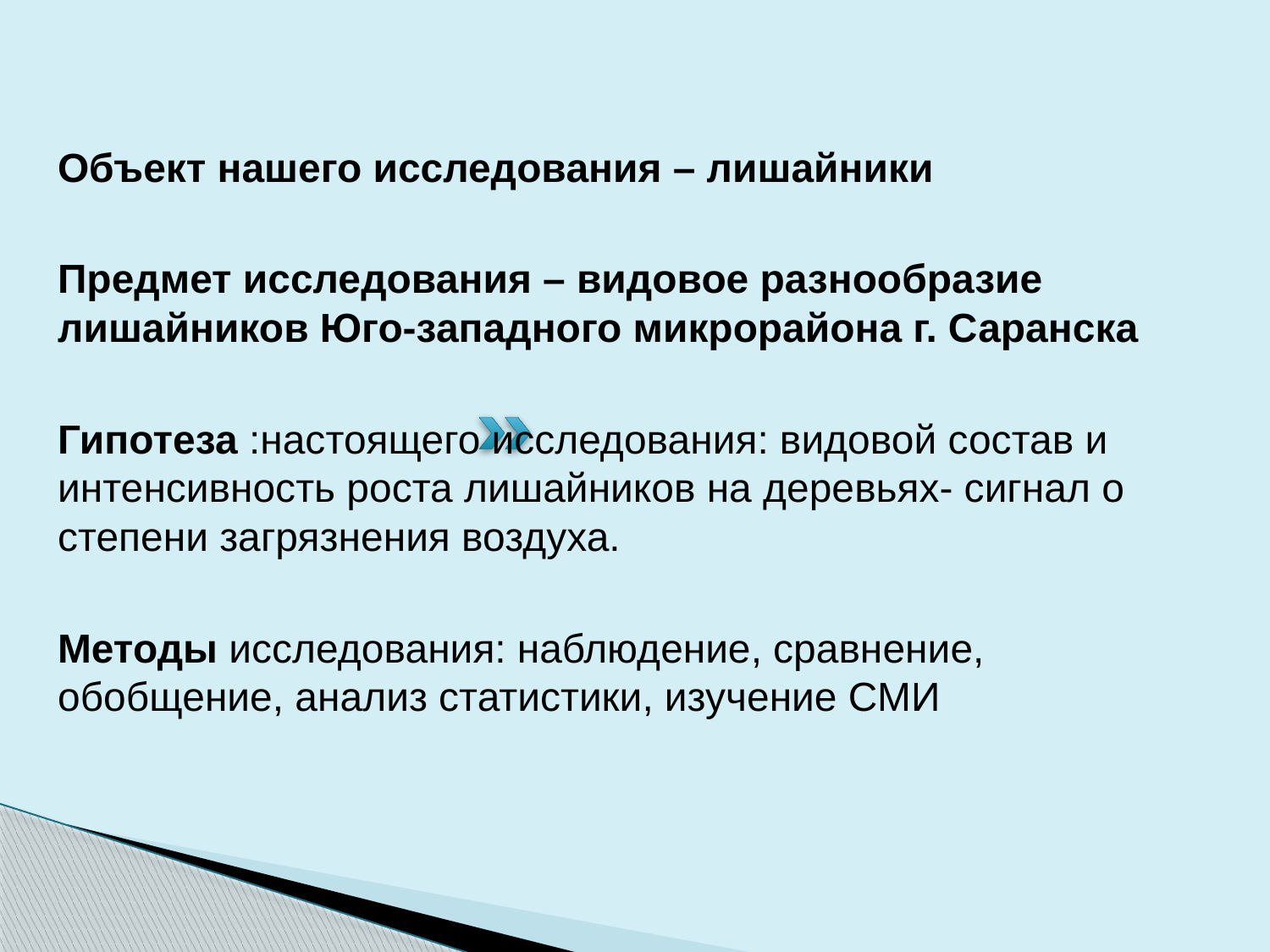

Объект нашего исследования – лишайники

Предмет исследования – видовое разнообразие лишайников Юго-западного микрорайона г. Саранска

Гипотеза :настоящего исследования: видовой состав и интенсивность роста лишайников на деревьях- сигнал о степени загрязнения воздуха.

Методы исследования: наблюдение, сравнение, обобщение, анализ статистики, изучение СМИ